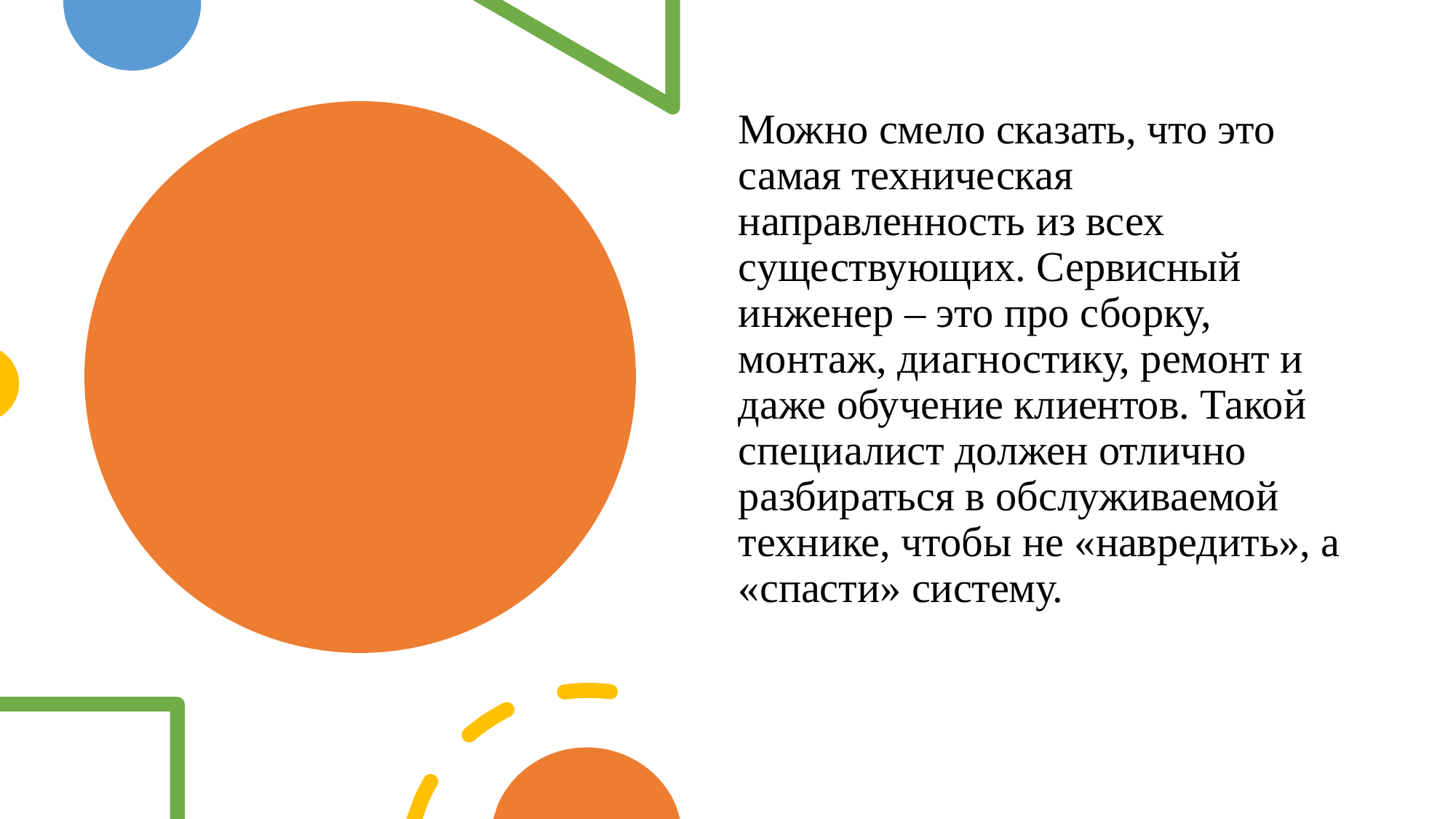

Можно смело сказать, что это самая техническая направленность из всех существующих. Сервисный инженер – это про сборку, монтаж, диагностику, ремонт и даже обучение клиентов. Такой специалист должен отлично разбираться в обслуживаемой технике, чтобы не «навредить», а «спасти» систему.